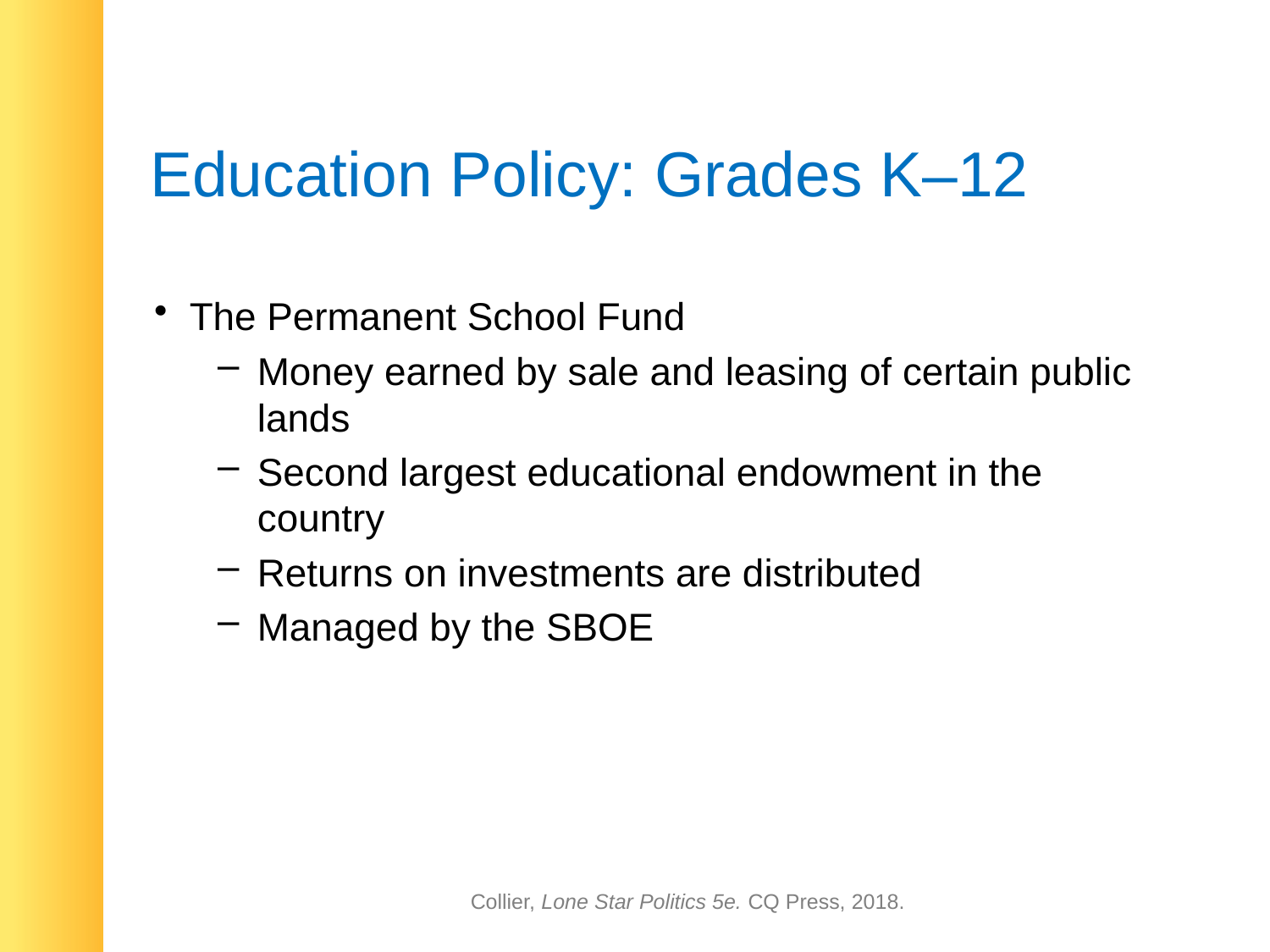

# Education Policy: Grades K–12
  The Permanent School Fund
Money earned by sale and leasing of certain public lands
Second largest educational endowment in the country
Returns on investments are distributed
Managed by the SBOE
Collier, Lone Star Politics 5e. CQ Press, 2018.